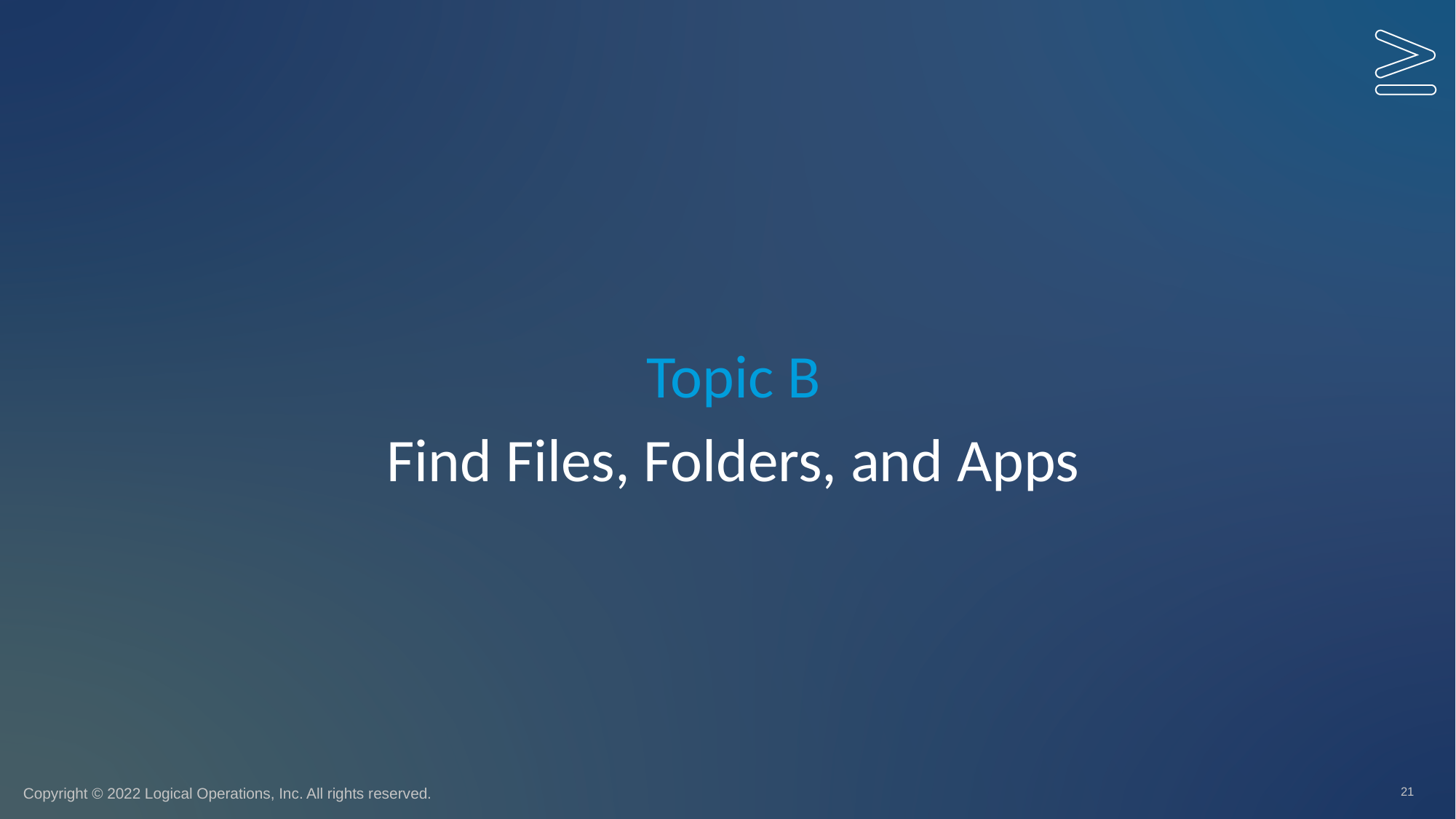

Topic B
# Find Files, Folders, and Apps
21